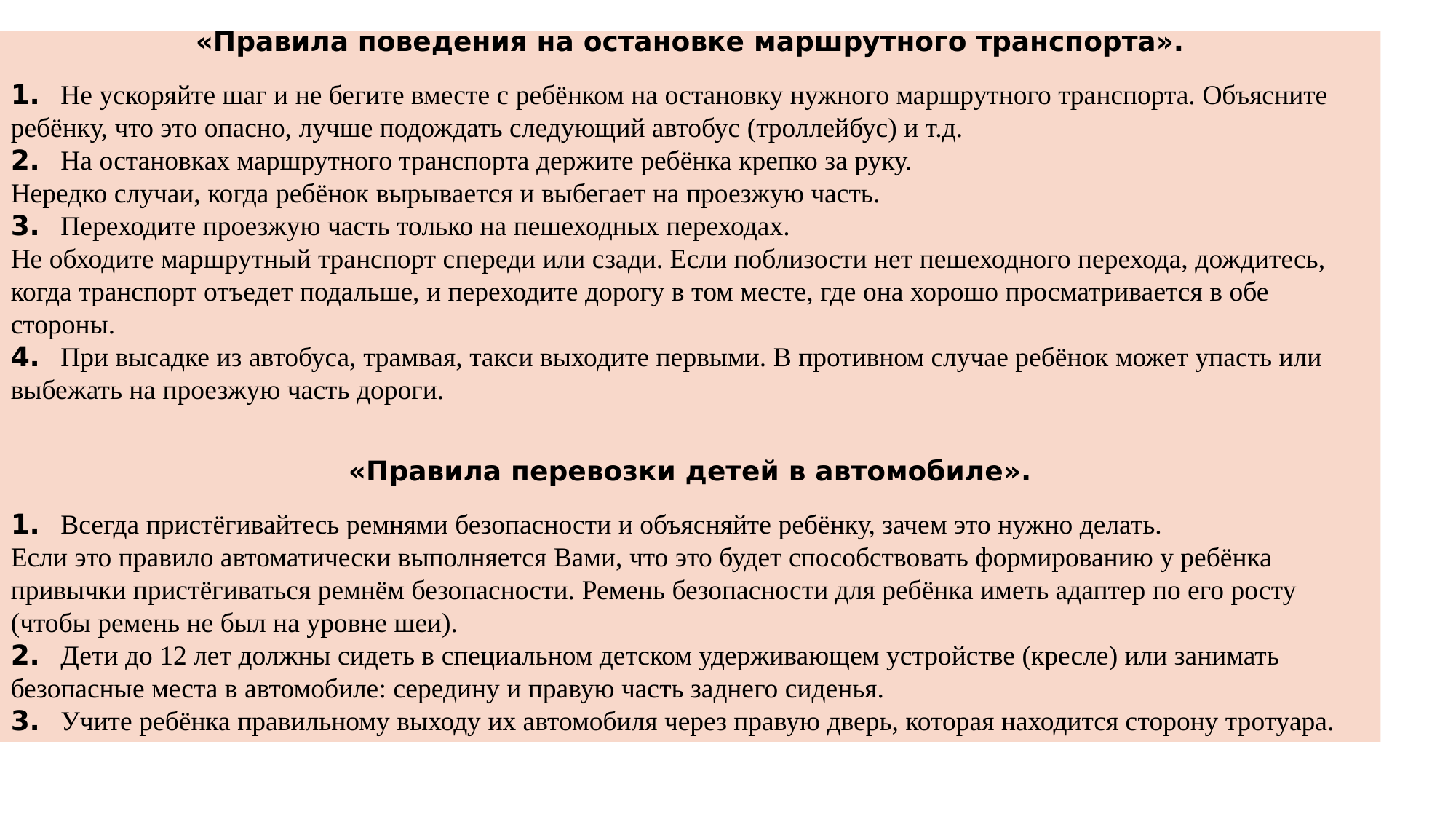

«Правила поведения на остановке маршрутного транспорта».

1.   Не ускоряйте шаг и не бегите вместе с ребёнком на остановку нужного маршрутного транспорта. Объясните ребёнку, что это опасно, лучше подождать следующий автобус (троллейбус) и т.д.
2.   На остановках маршрутного транспорта держите ребёнка крепко за руку.
Нередко случаи, когда ребёнок вырывается и выбегает на проезжую часть.
3.   Переходите проезжую часть только на пешеходных переходах.
Не обходите маршрутный транспорт спереди или сзади. Если поблизости нет пешеходного перехода, дождитесь, когда транспорт отъедет подальше, и переходите дорогу в том месте, где она хорошо просматривается в обе стороны.
4.   При высадке из автобуса, трамвая, такси выходите первыми. В противном случае ребёнок может упасть или выбежать на проезжую часть дороги.

«Правила перевозки детей в автомобиле».

1.   Всегда пристёгивайтесь ремнями безопасности и объясняйте ребёнку, зачем это нужно делать.
Если это правило автоматически выполняется Вами, что это будет способствовать формированию у ребёнка привычки пристёгиваться ремнём безопасности. Ремень безопасности для ребёнка иметь адаптер по его росту (чтобы ремень не был на уровне шеи).
2.   Дети до 12 лет должны сидеть в специальном детском удерживающем устройстве (кресле) или занимать безопасные места в автомобиле: середину и правую часть заднего сиденья.
3.   Учите ребёнка правильному выходу их автомобиля через правую дверь, которая находится сторону тротуара.